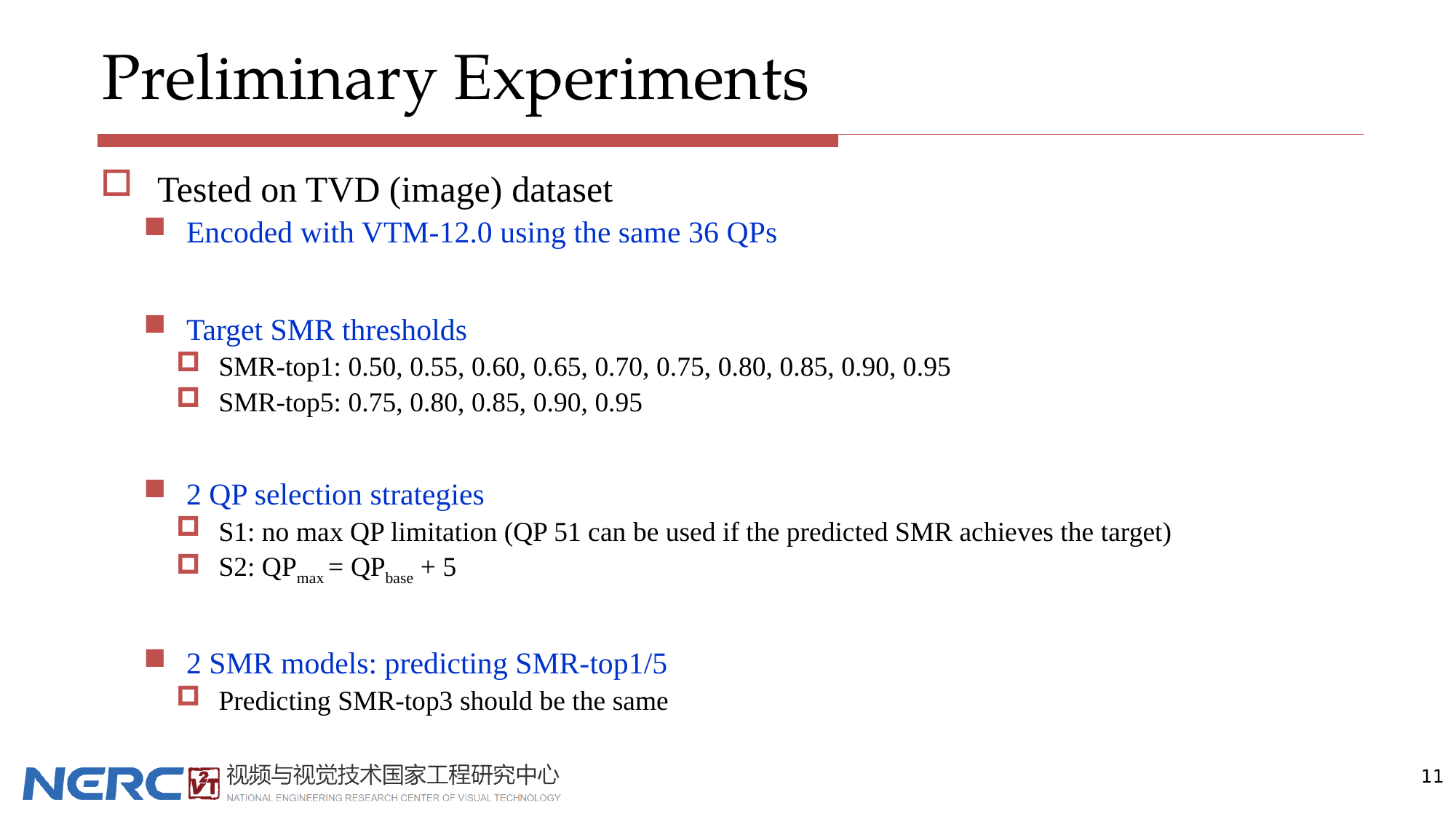

# Preliminary Experiments
Tested on TVD (image) dataset
Encoded with VTM-12.0 using the same 36 QPs

Target SMR thresholds
SMR-top1: 0.50, 0.55, 0.60, 0.65, 0.70, 0.75, 0.80, 0.85, 0.90, 0.95
SMR-top5: 0.75, 0.80, 0.85, 0.90, 0.95

2 QP selection strategies
S1: no max QP limitation (QP 51 can be used if the predicted SMR achieves the target)
S2: QPmax = QPbase + 5

2 SMR models: predicting SMR-top1/5
Predicting SMR-top3 should be the same
11